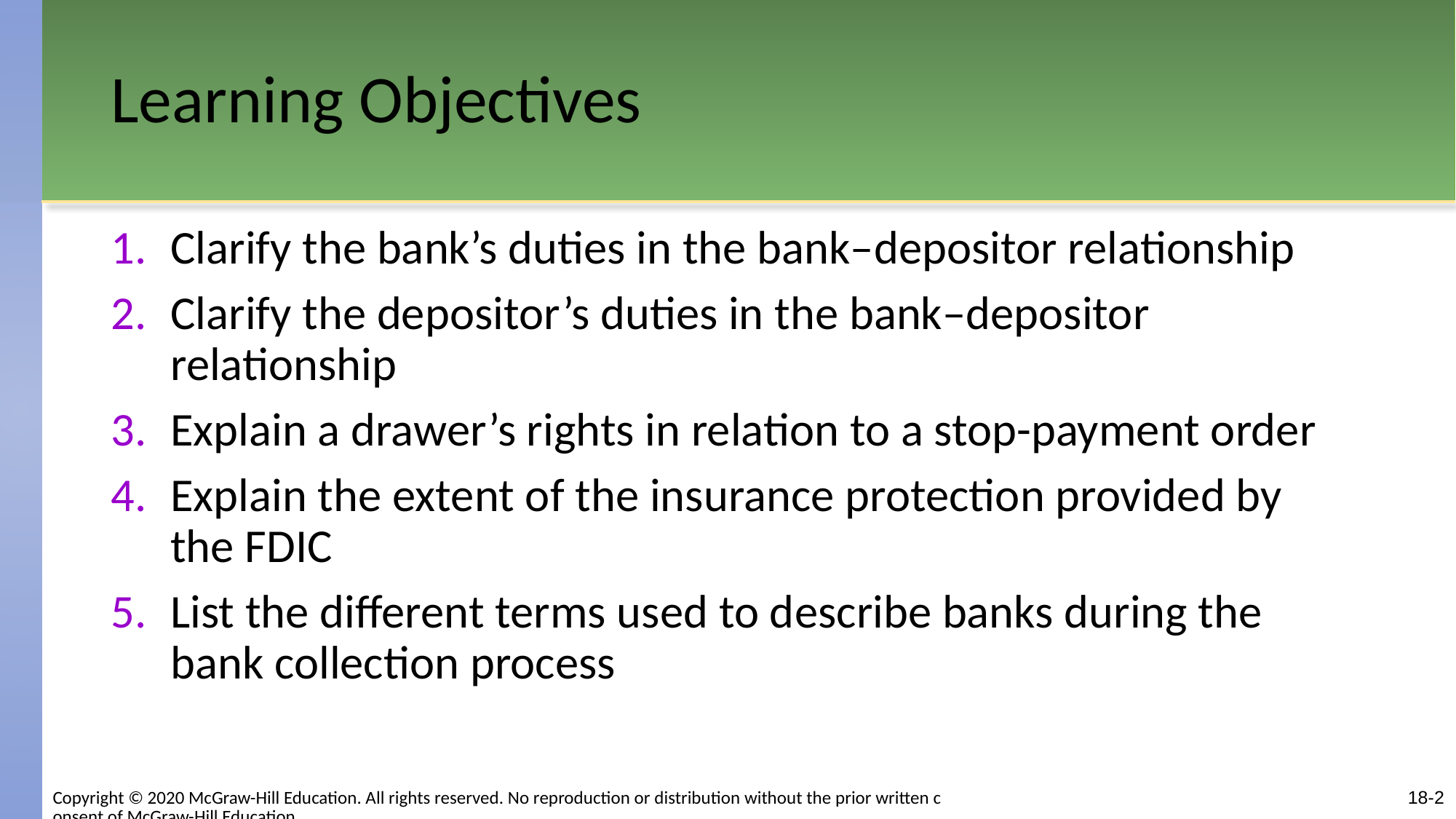

# Learning Objectives
Clarify the bank’s duties in the bank–depositor relationship
Clarify the depositor’s duties in the bank–depositor relationship
Explain a drawer’s rights in relation to a stop-payment order
Explain the extent of the insurance protection provided by the FDIC
List the different terms used to describe banks during the bank collection process
Copyright © 2020 McGraw-Hill Education. All rights reserved. No reproduction or distribution without the prior written consent of McGraw-Hill Education.
18-2